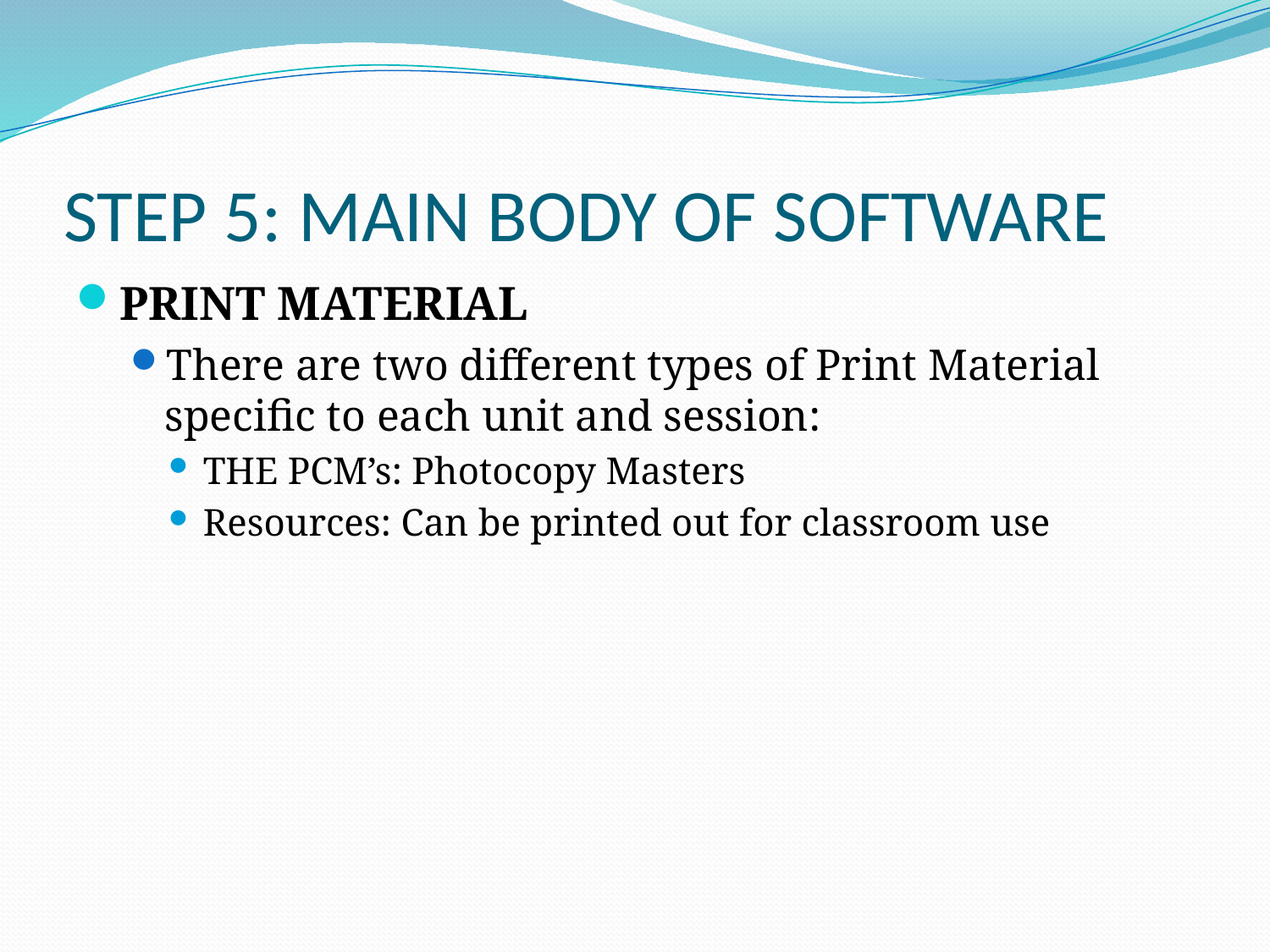

# STEP 5: MAIN BODY OF SOFTWARE
PRINT MATERIAL
There are two different types of Print Material specific to each unit and session:
THE PCM’s: Photocopy Masters
Resources: Can be printed out for classroom use